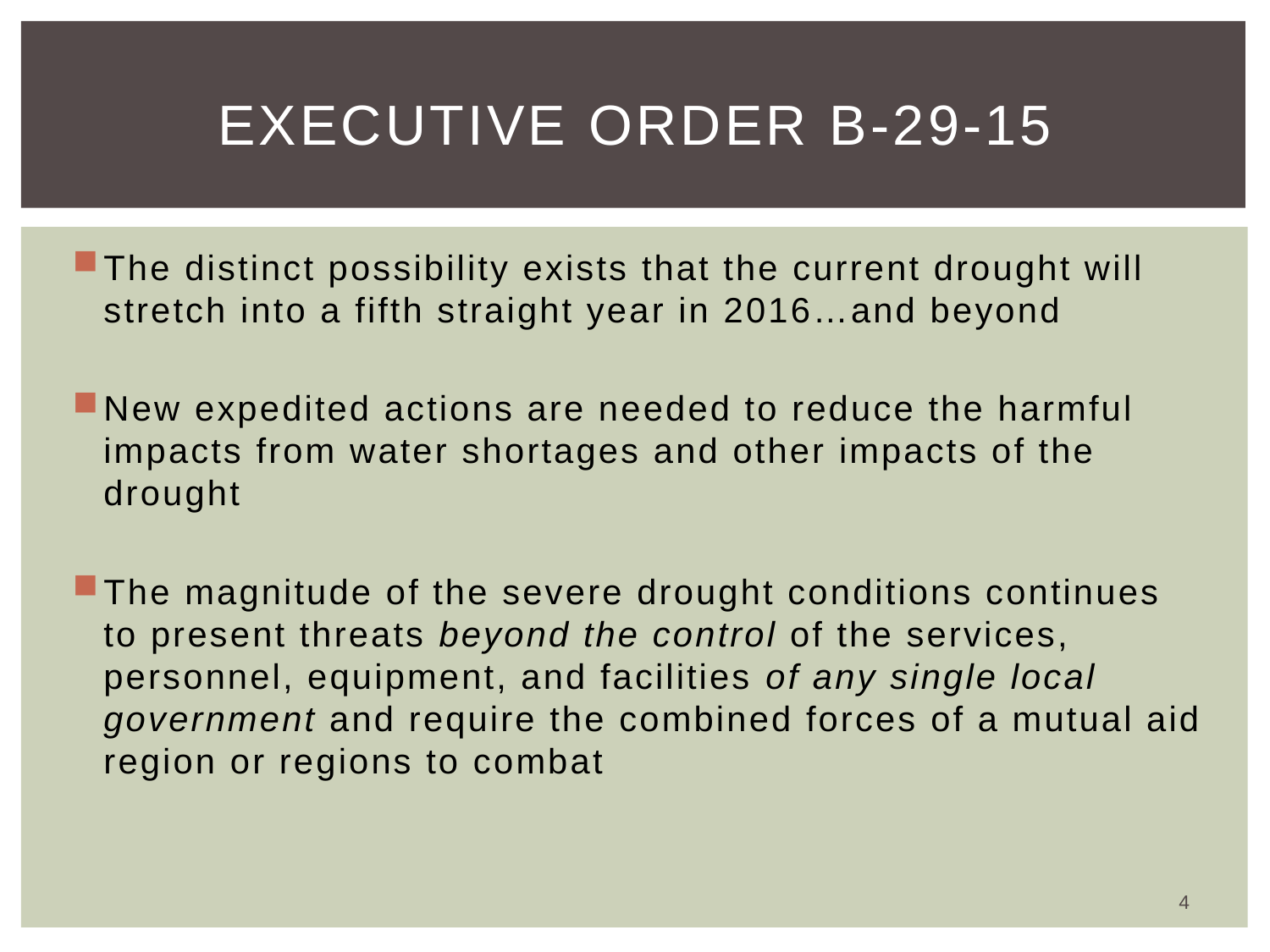

# EXECUTIVE ORDER B-29-15
The distinct possibility exists that the current drought will stretch into a fifth straight year in 2016…and beyond

New expedited actions are needed to reduce the harmful impacts from water shortages and other impacts of the drought

The magnitude of the severe drought conditions continues to present threats beyond the control of the services, personnel, equipment, and facilities of any single local government and require the combined forces of a mutual aid region or regions to combat
4